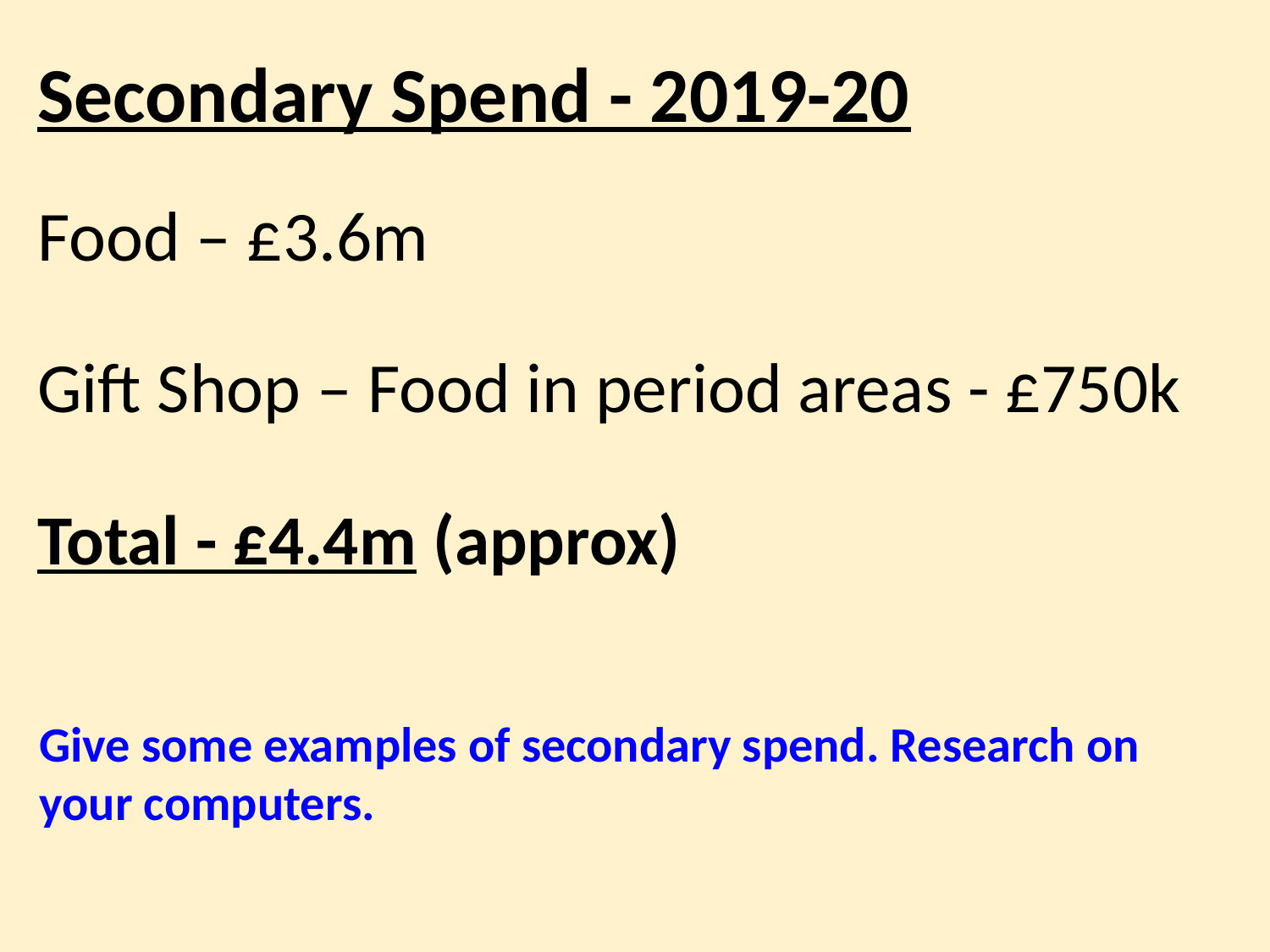

# Secondary Spend - 2019-20 Food – £3.6m Gift Shop – Food in period areas - £750k Total - £4.4m (approx)
Give some examples of secondary spend. Research on your computers.